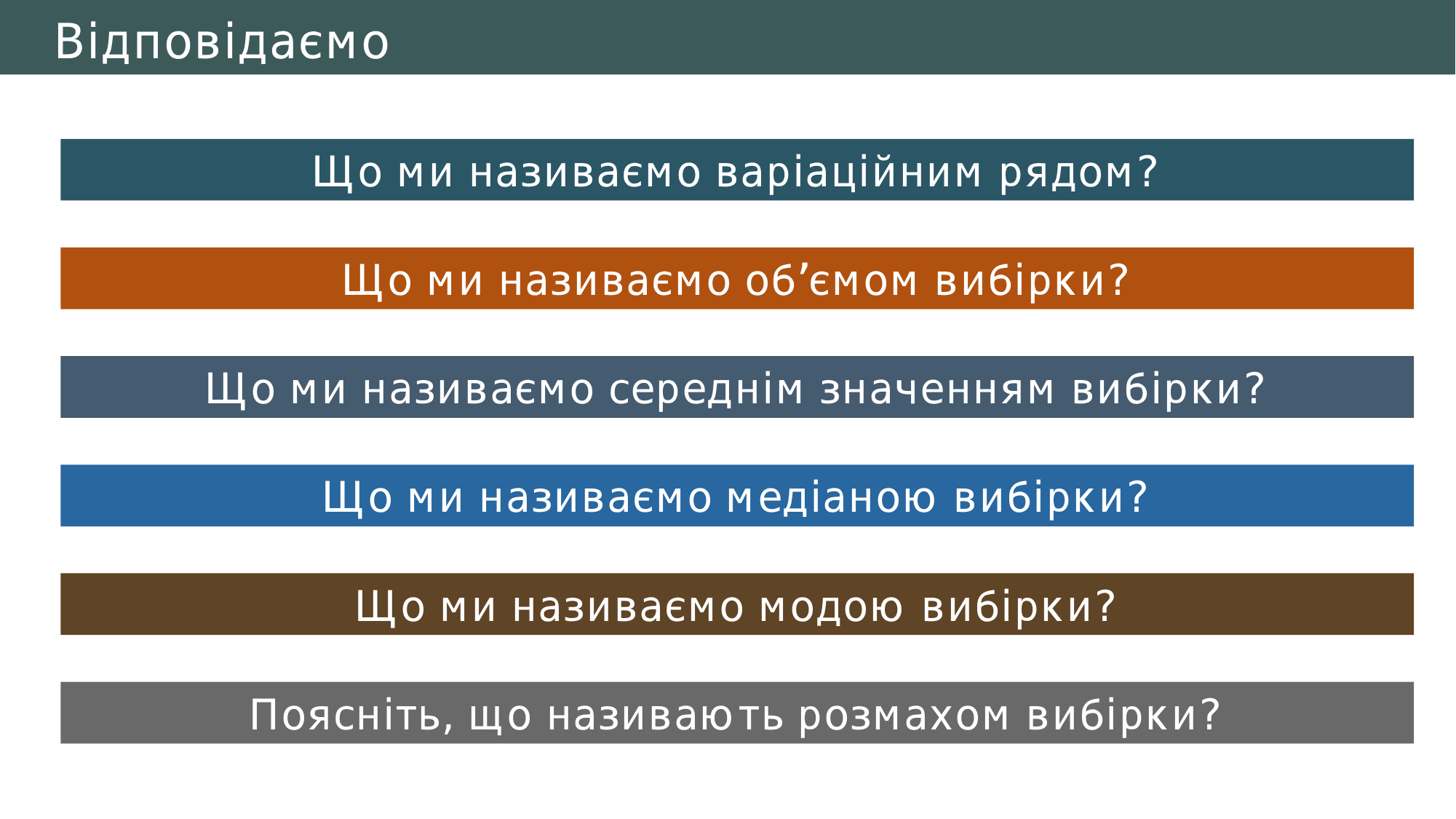

Відповідаємо
Що ми називаємо варіаційним рядом?
Що ми називаємо об’ємом вибірки?
Що ми називаємо середнім значенням вибірки?
Що ми називаємо медіаною вибірки?
Що ми називаємо модою вибірки?
Поясніть, що називають розмахом вибірки?